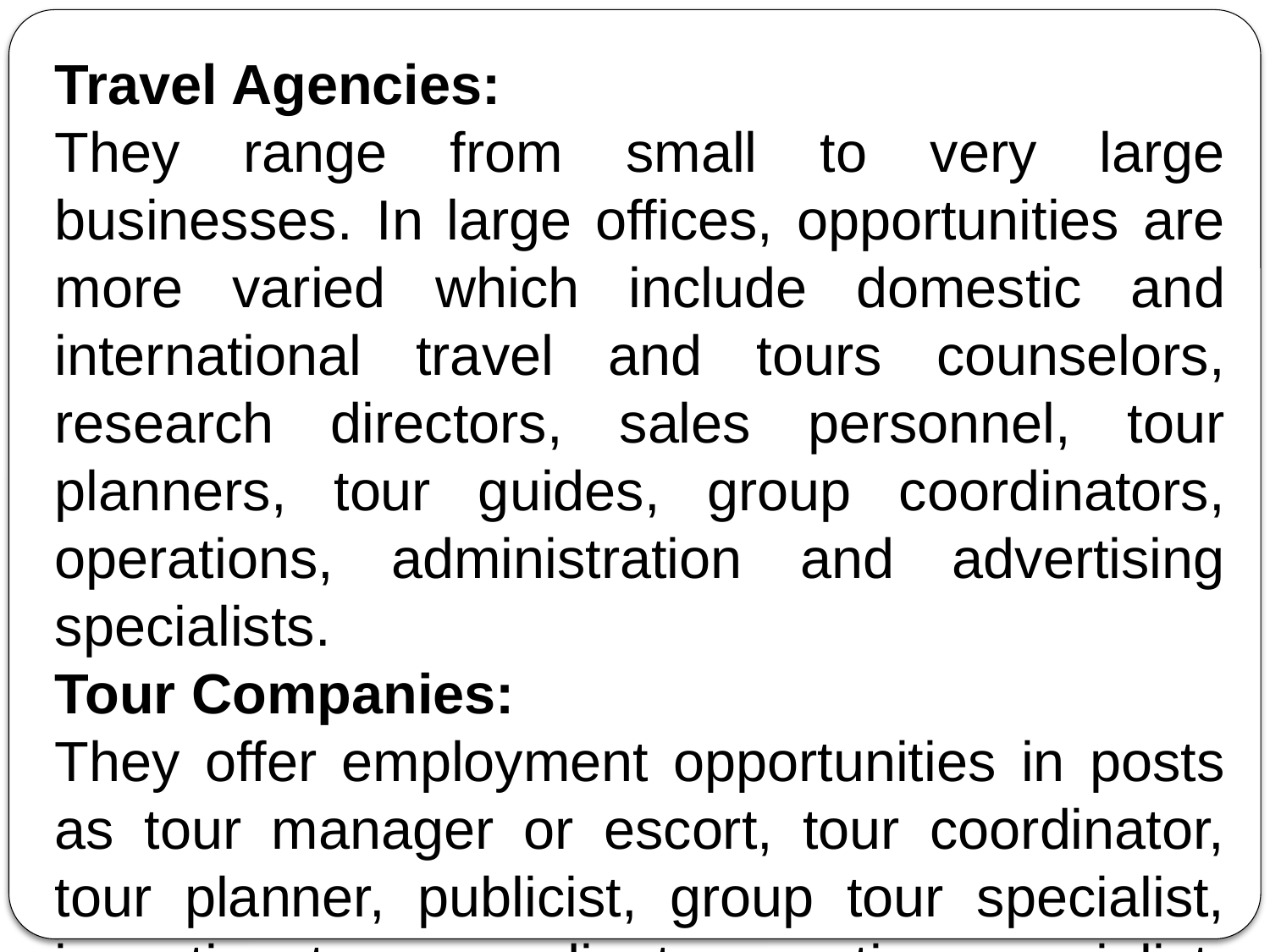

Travel Agencies:
They range from small to very large businesses. In large offices, opportunities are more varied which include domestic and international travel and tours counselors, research directors, sales personnel, tour planners, tour guides, group coordinators, operations, administration and advertising specialists.
Tour Companies:
They offer employment opportunities in posts as tour manager or escort, tour coordinator, tour planner, publicist, group tour specialist, incentive tour coordinator, costing specialist, hotel coordinator, office supervisor, and other managerial positions